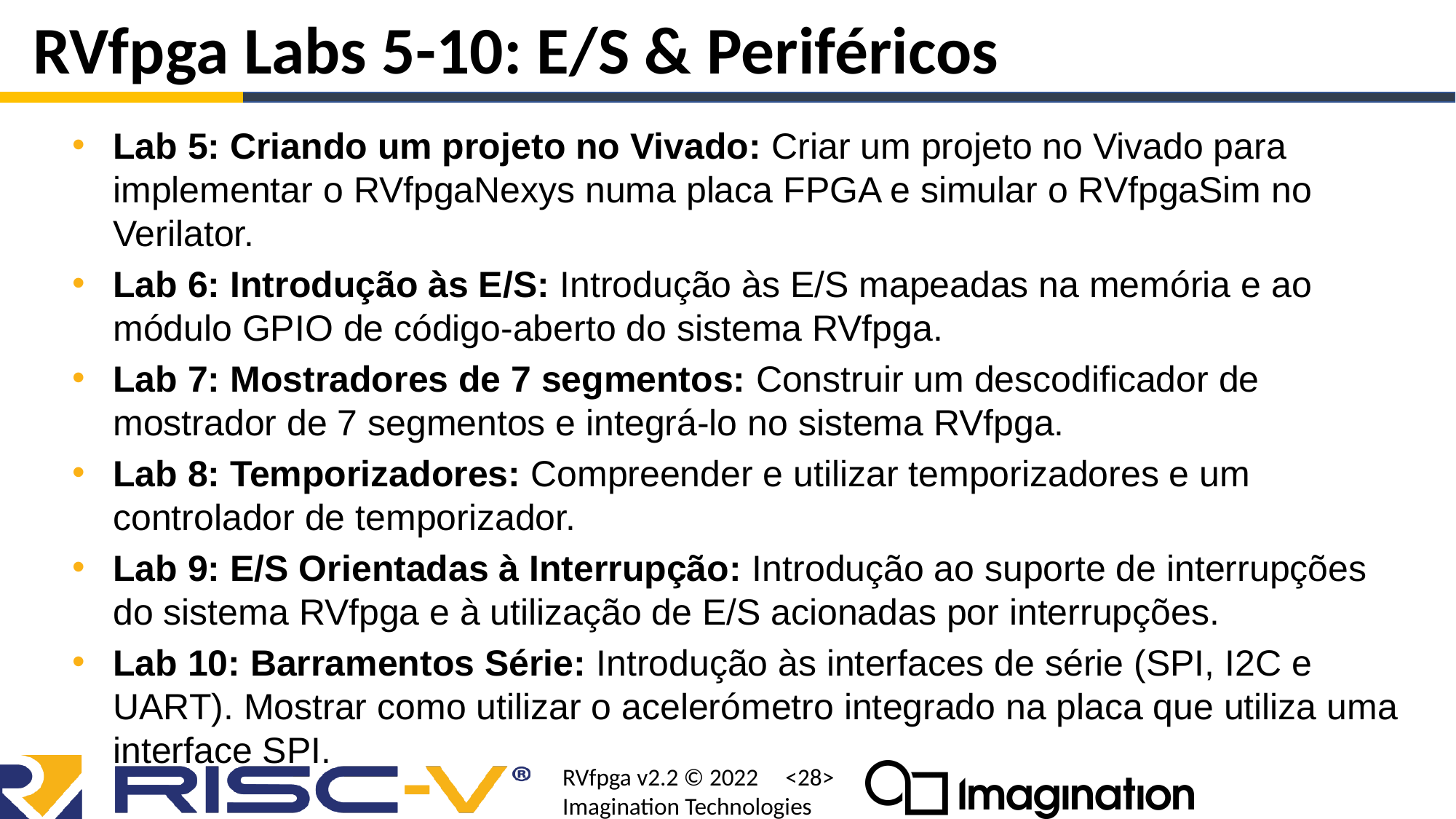

# RVfpga Labs 5-10: E/S & Periféricos
Lab 5: Criando um projeto no Vivado: Criar um projeto no Vivado para implementar o RVfpgaNexys numa placa FPGA e simular o RVfpgaSim no Verilator.
Lab 6: Introdução às E/S: Introdução às E/S mapeadas na memória e ao módulo GPIO de código-aberto do sistema RVfpga.
Lab 7: Mostradores de 7 segmentos: Construir um descodificador de mostrador de 7 segmentos e integrá-lo no sistema RVfpga.
Lab 8: Temporizadores: Compreender e utilizar temporizadores e um controlador de temporizador.
Lab 9: E/S Orientadas à Interrupção: Introdução ao suporte de interrupções do sistema RVfpga e à utilização de E/S acionadas por interrupções.
Lab 10: Barramentos Série: Introdução às interfaces de série (SPI, I2C e UART). Mostrar como utilizar o acelerómetro integrado na placa que utiliza uma interface SPI.